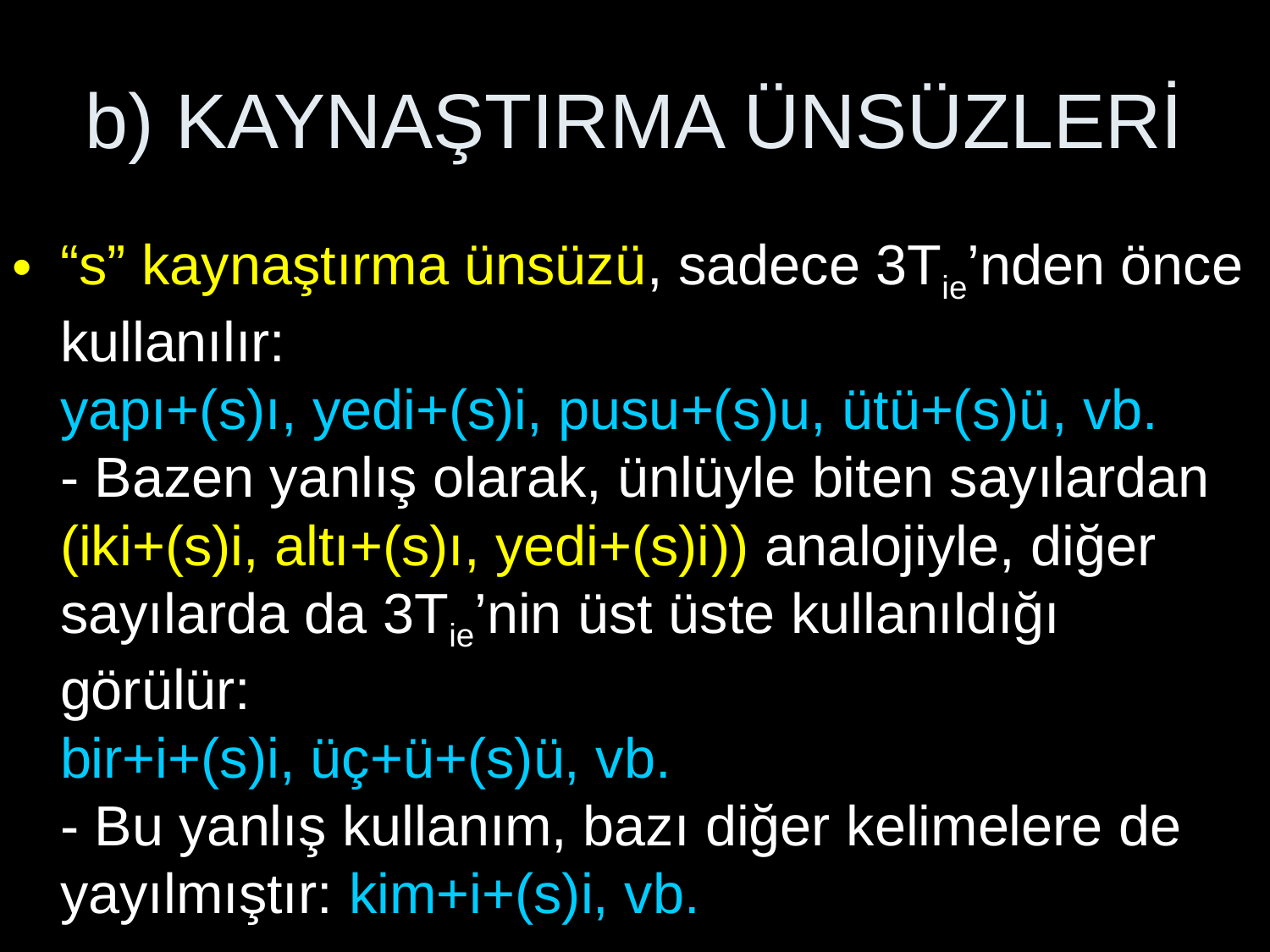

# b) KAYNAŞTIRMA ÜNSÜZLERİ
“s” kaynaştırma ünsüzü, sadece 3Tie’nden önce kullanılır:
yapı+(s)ı, yedi+(s)i, pusu+(s)u, ütü+(s)ü, vb.
- Bazen yanlış olarak, ünlüyle biten sayılardan (iki+(s)i, altı+(s)ı, yedi+(s)i)) analojiyle, diğer sayılarda da 3Tie’nin üst üste kullanıldığı görülür:
bir+i+(s)i, üç+ü+(s)ü, vb.
- Bu yanlış kullanım, bazı diğer kelimelere de yayılmıştır: kim+i+(s)i, vb.